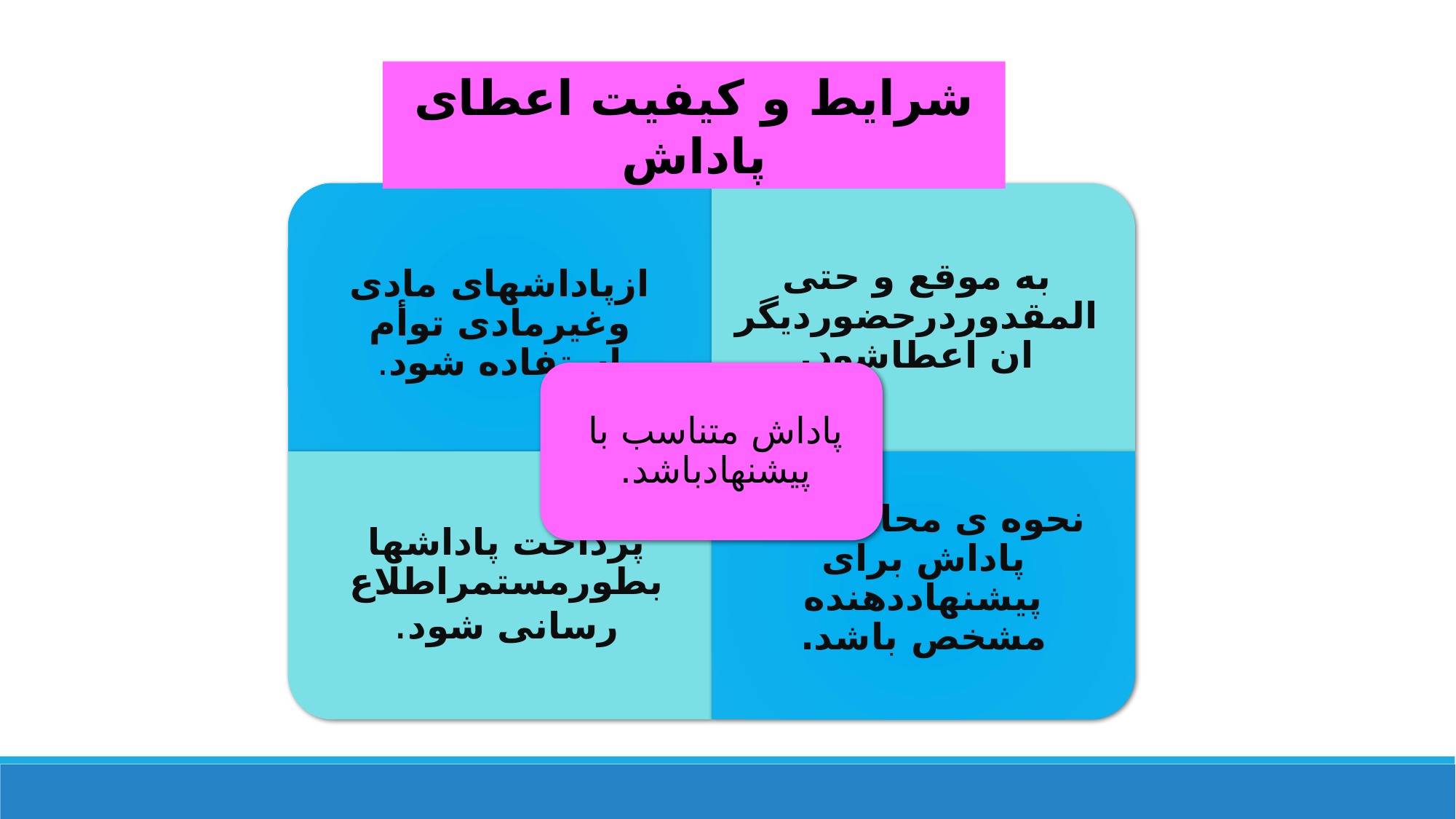

شرایط و کیفیت اعطای پاداش
ازپاداشهای مادی وغیرمادی توأم استفاده شود.
به موقع و حتی المقدوردرحضوردیگران اعطاشود.
پرداخت پاداشها بطورمستمراطلاع رسانی شود.
نحوه ی محاسبه ی پاداش برای پیشنهاددهنده مشخص باشد.
پاداش متناسب با پیشنهادباشد.